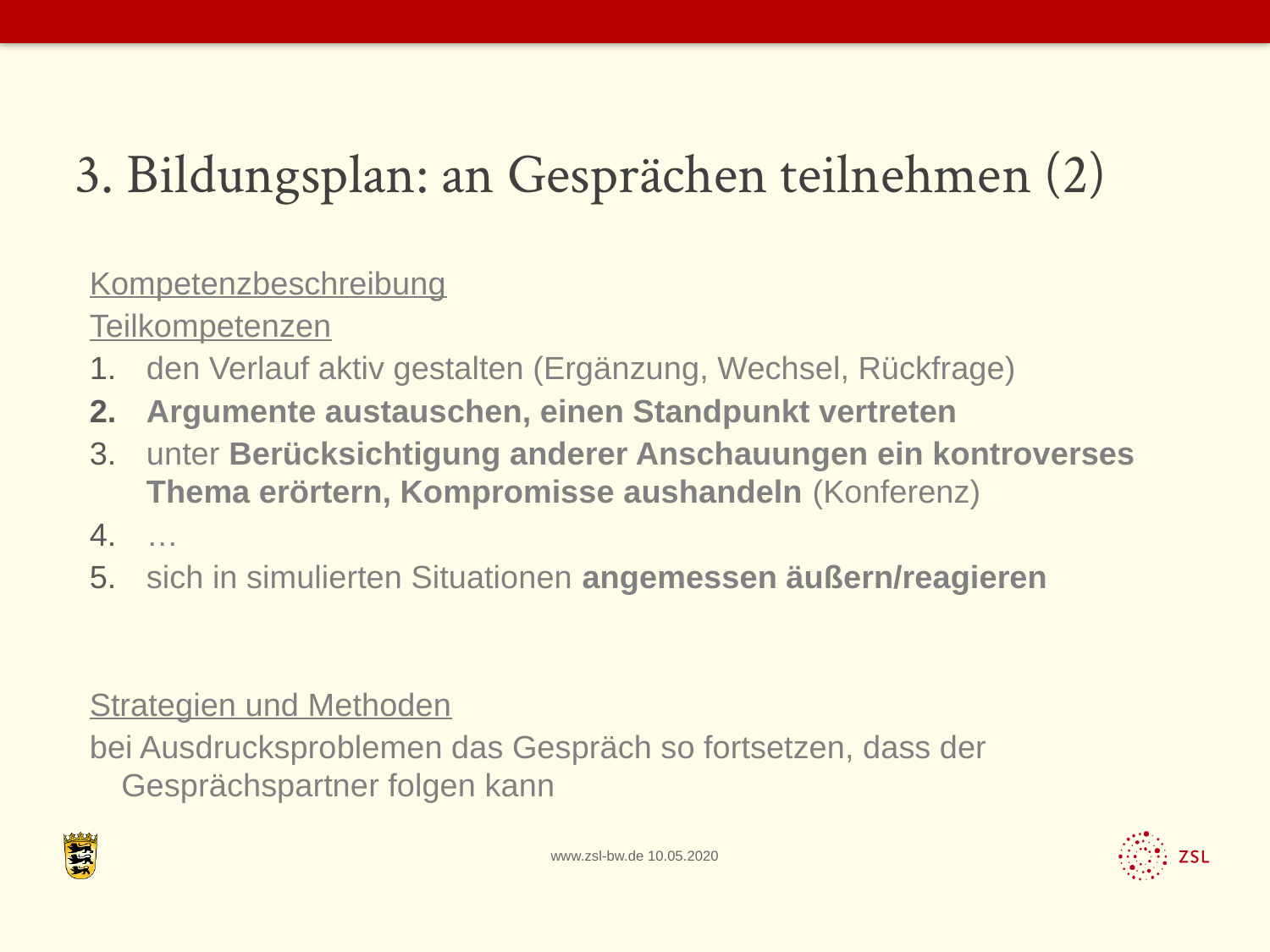

# 3. Bildungsplan: an Gesprächen teilnehmen (2)
Kompetenzbeschreibung
Teilkompetenzen
den Verlauf aktiv gestalten (Ergänzung, Wechsel, Rückfrage)
Argumente austauschen, einen Standpunkt vertreten
unter Berücksichtigung anderer Anschauungen ein kontroverses Thema erörtern, Kompromisse aushandeln (Konferenz)
…
sich in simulierten Situationen angemessen äußern/reagieren

Strategien und Methoden
bei Ausdrucksproblemen das Gespräch so fortsetzen, dass der Gesprächspartner folgen kann